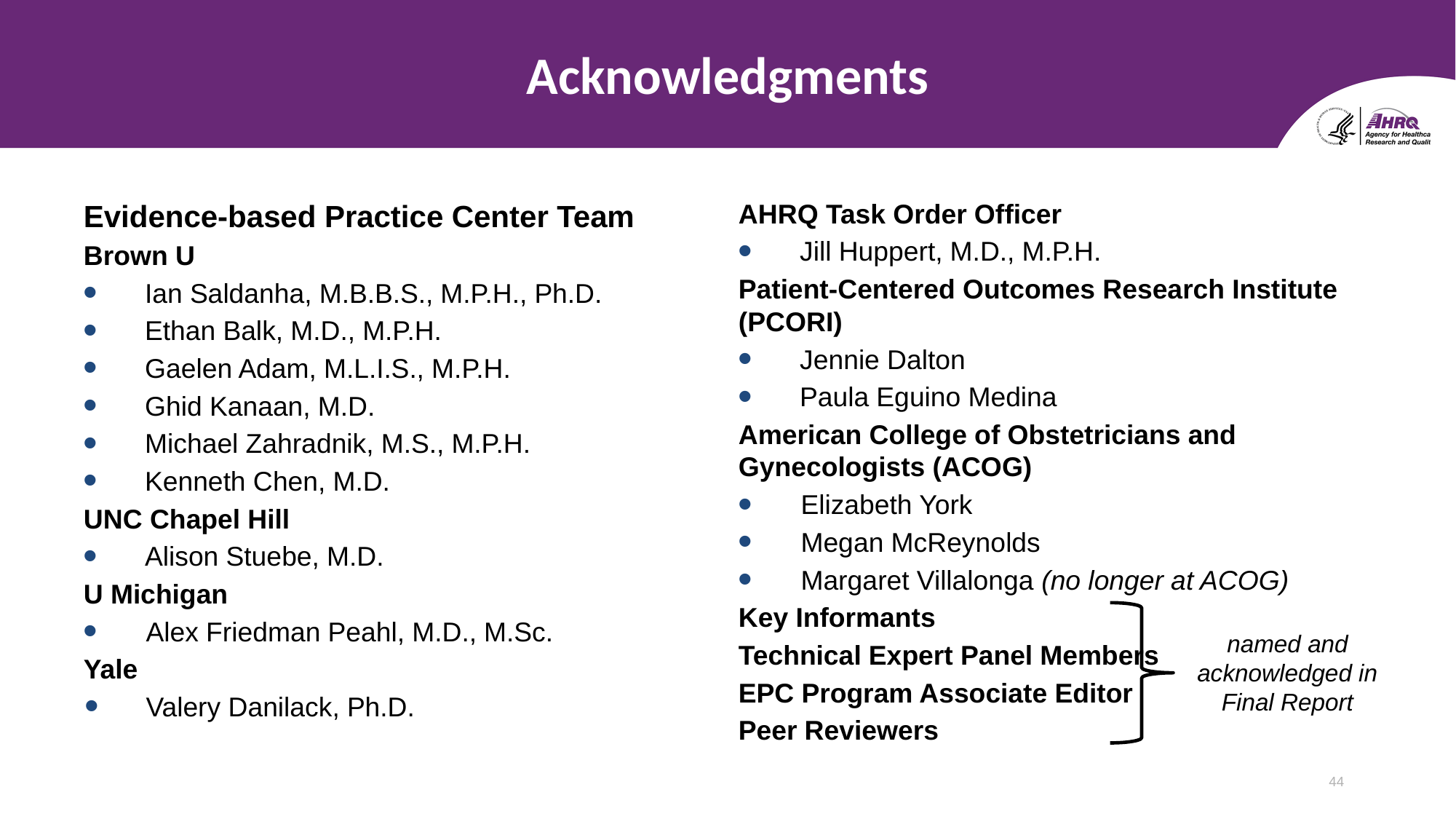

# Acknowledgments
Evidence-based Practice Center Team
Brown U
Ian Saldanha, M.B.B.S., M.P.H., Ph.D.
Ethan Balk, M.D., M.P.H.
Gaelen Adam, M.L.I.S., M.P.H.
Ghid Kanaan, M.D.
Michael Zahradnik, M.S., M.P.H.
Kenneth Chen, M.D.
UNC Chapel Hill
Alison Stuebe, M.D.
U Michigan
Alex Friedman Peahl, M.D., M.Sc.
Yale
Valery Danilack, Ph.D.

AHRQ Task Order Officer
Jill Huppert, M.D., M.P.H.
Patient-Centered Outcomes Research Institute (PCORI)
Jennie Dalton
Paula Eguino Medina
American College of Obstetricians and Gynecologists (ACOG)
Elizabeth York
Megan McReynolds
Margaret Villalonga (no longer at ACOG)
Key Informants
Technical Expert Panel Members
EPC Program Associate Editor
Peer Reviewers

named and acknowledged in
Final Report
44